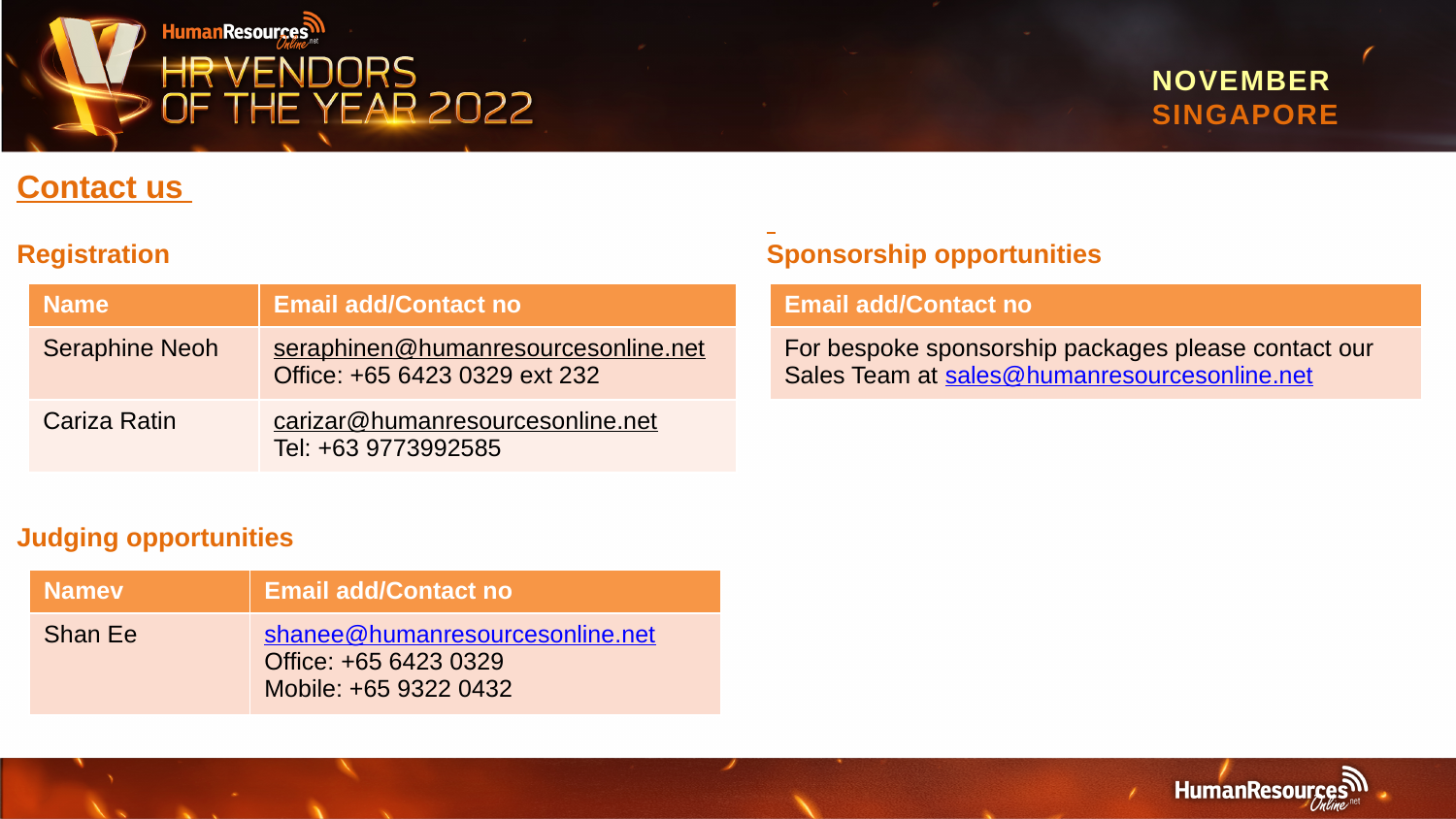

NOVEMBER
SINGAPORE
Contact us

Registration

Judging opportunities

Sponsorship opportunities

| Name | Email add/Contact no |
| --- | --- |
| Seraphine Neoh | seraphinen@humanresourcesonline.net Office: +65 6423 0329 ext 232 |
| Cariza Ratin | carizar@humanresourcesonline.net Tel: +63 9773992585 |
| Email add/Contact no |
| --- |
| For bespoke sponsorship packages please contact our Sales Team at sales@humanresourcesonline.net |
| Namev | Email add/Contact no |
| --- | --- |
| Shan Ee | shanee@humanresourcesonline.net Office: +65 6423 0329 Mobile: +65 9322 0432 |